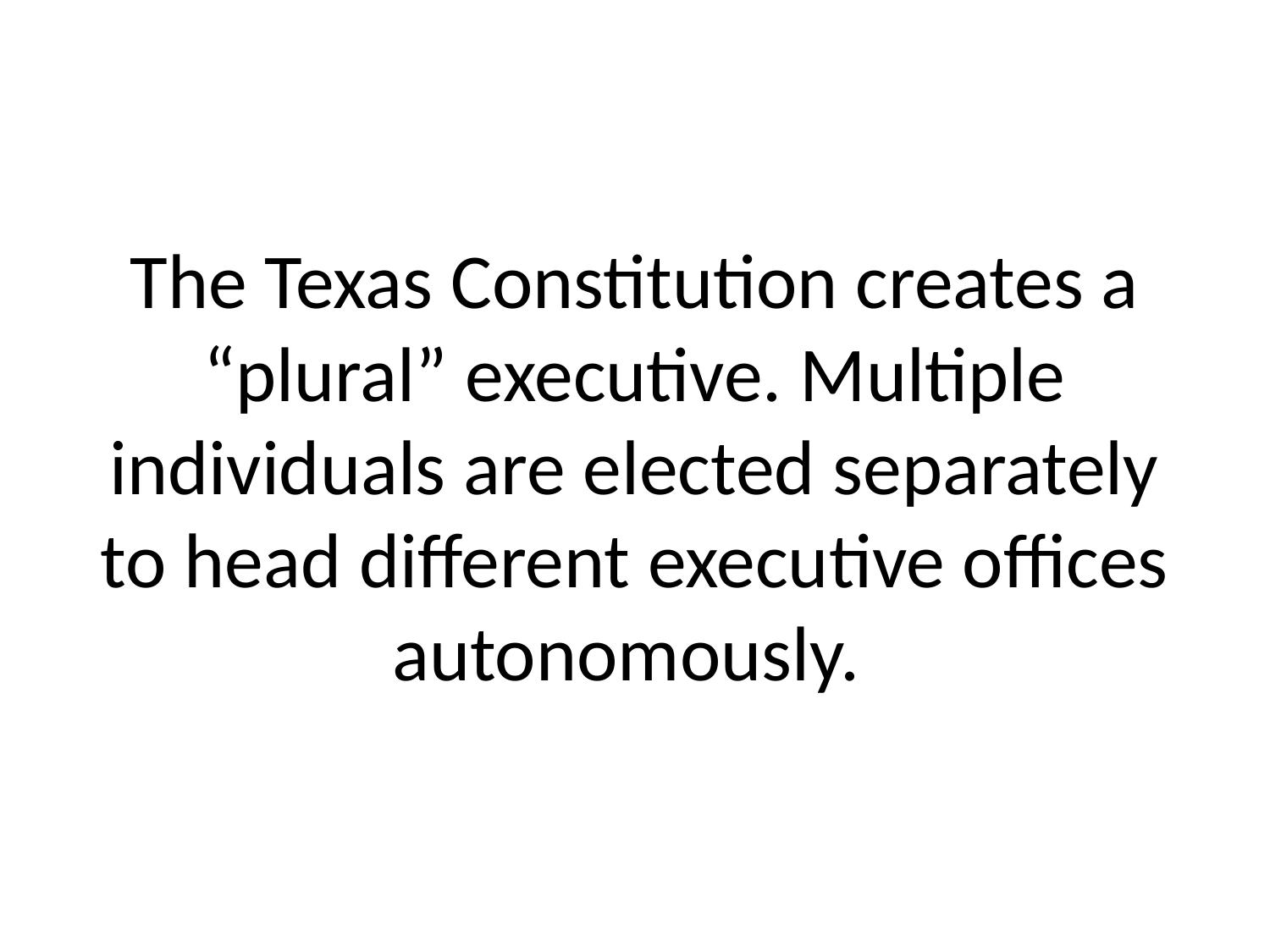

# The Texas Constitution creates a “plural” executive. Multiple individuals are elected separately to head different executive offices autonomously.